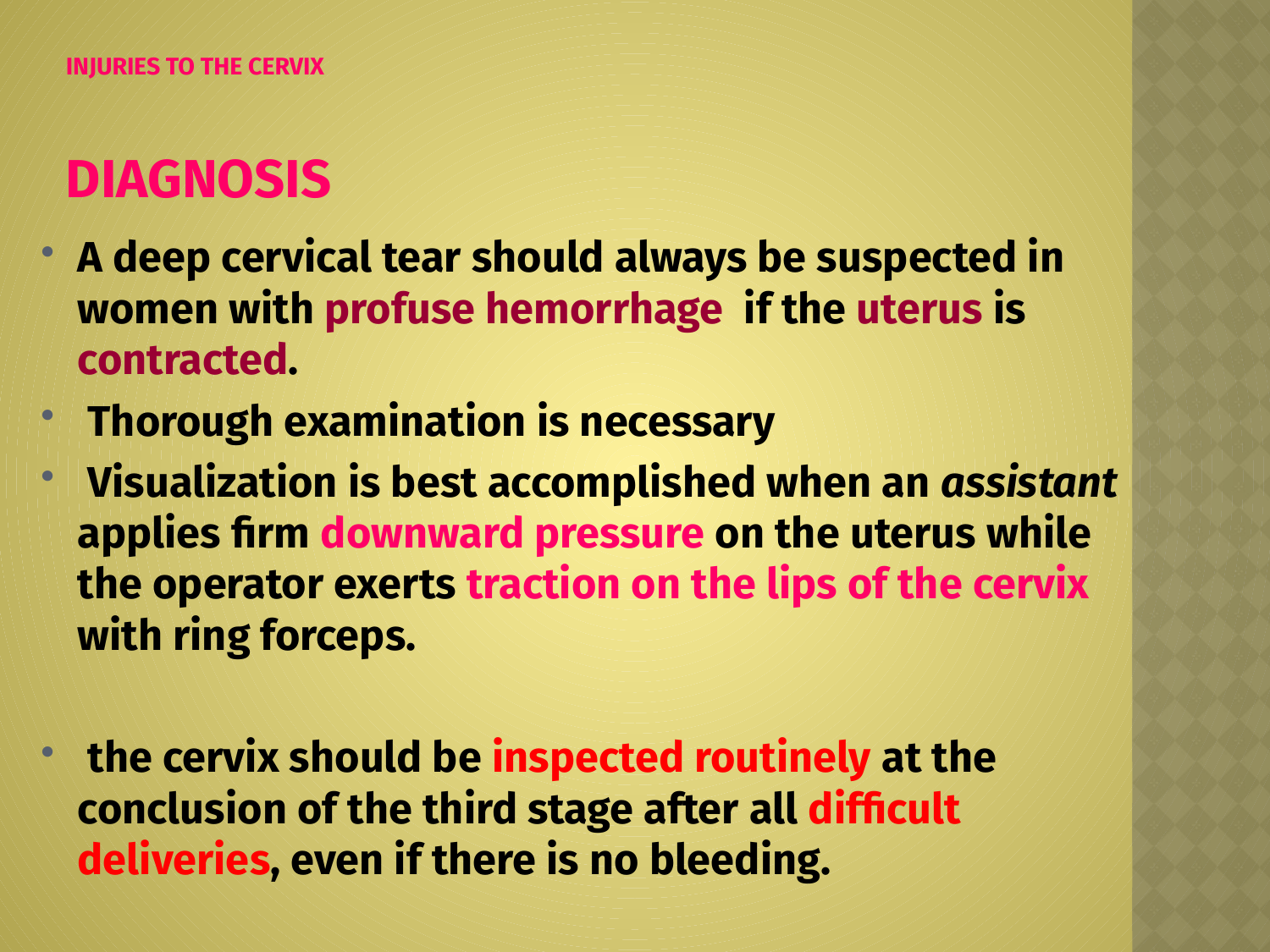

# Injuries to the Cervix Diagnosis
A deep cervical tear should always be suspected in women with profuse hemorrhage  if the uterus is contracted.
 Thorough examination is necessary
 Visualization is best accomplished when an assistant applies firm downward pressure on the uterus while the operator exerts traction on the lips of the cervix with ring forceps.

 the cervix should be inspected routinely at the conclusion of the third stage after all difficult deliveries, even if there is no bleeding.